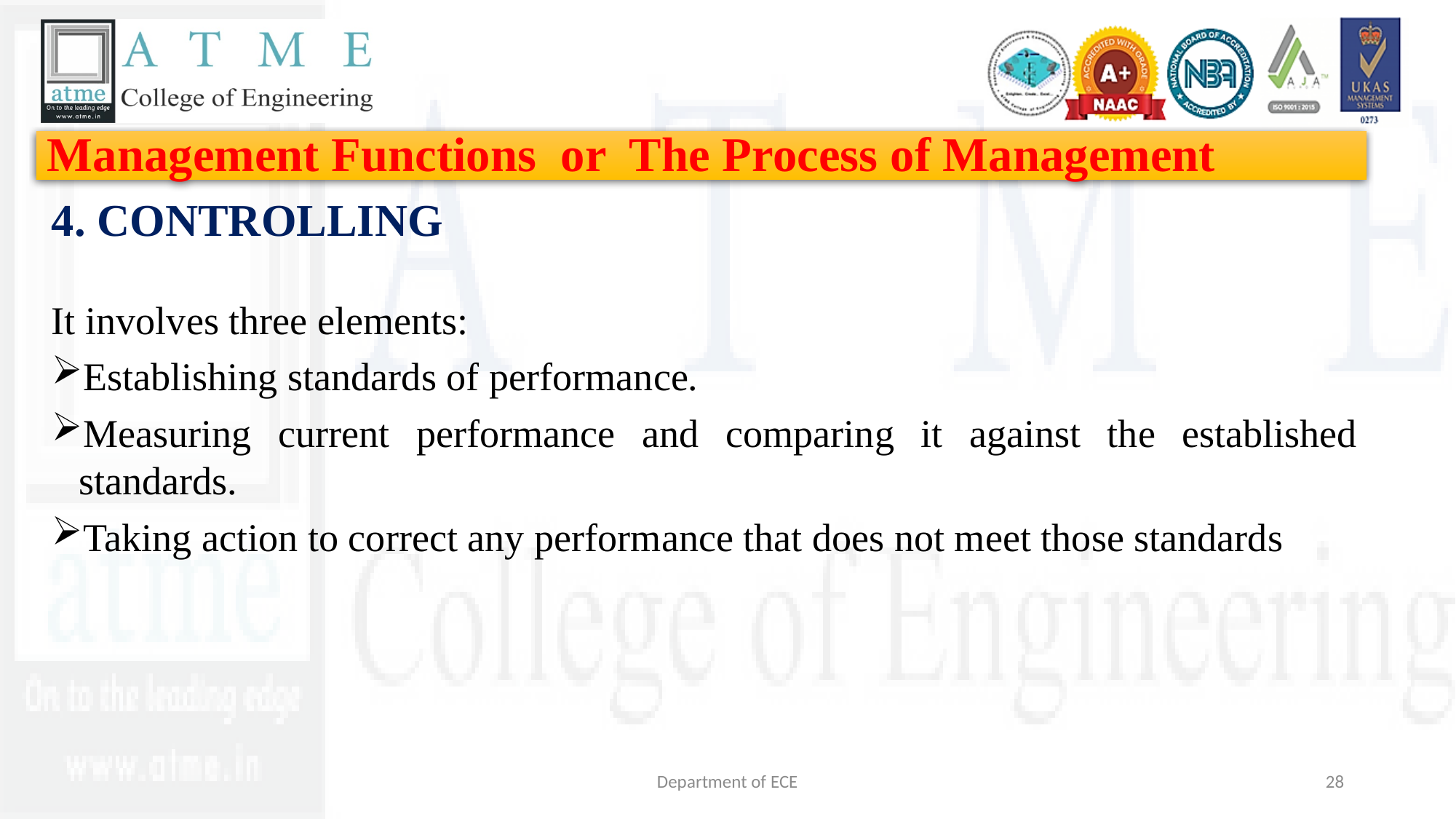

# Management Functions  or  The Process of Management
4. CONTROLLING

It involves three elements:
Establishing standards of performance.
Measuring current performance and comparing it against the established standards.
Taking action to correct any performance that does not meet those standards

Department of ECE
28